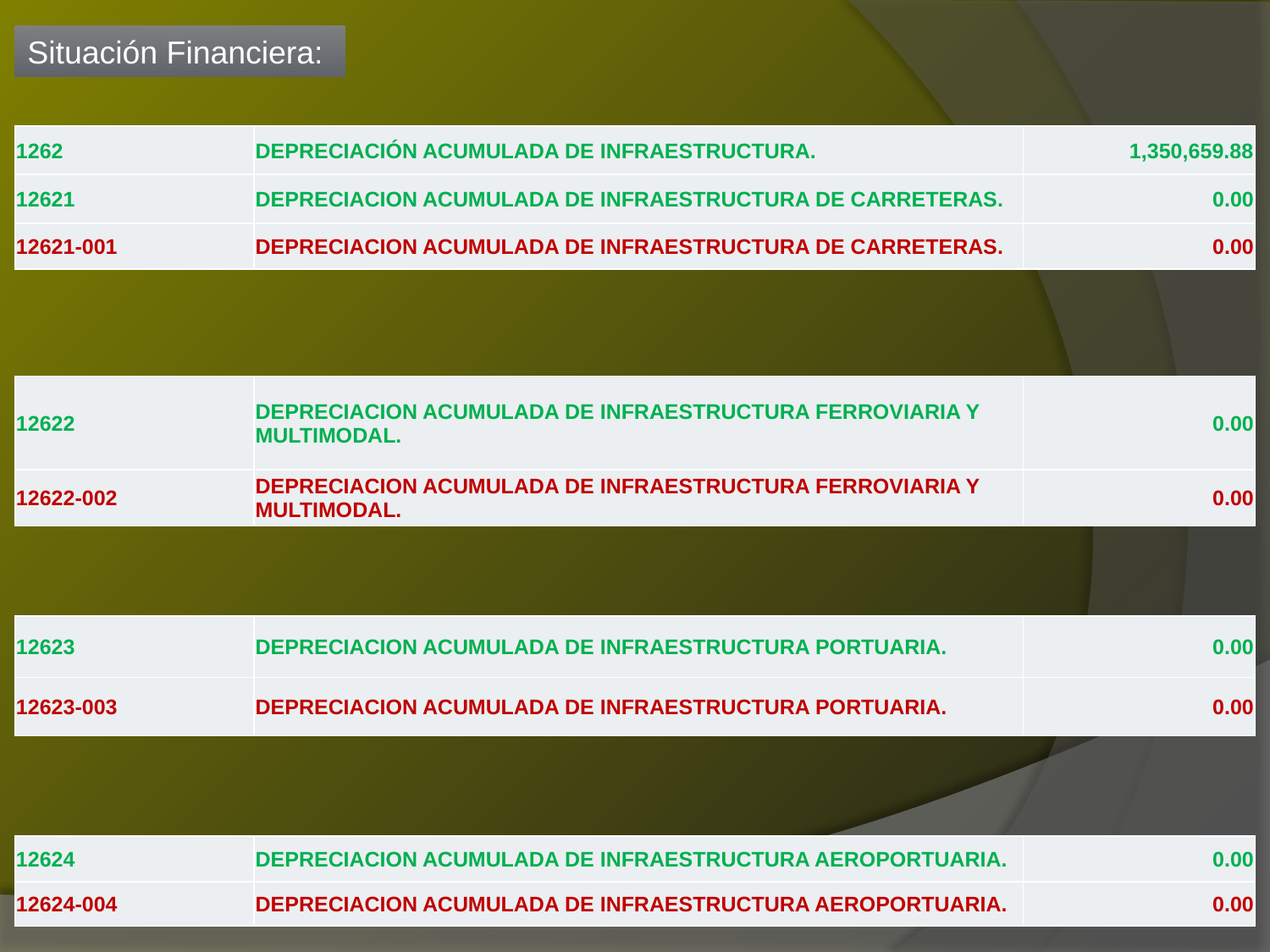

Situación Financiera:
| 1262 | DEPRECIACIÓN ACUMULADA DE INFRAESTRUCTURA. | 1,350,659.88 |
| --- | --- | --- |
| 12621 | DEPRECIACION ACUMULADA DE INFRAESTRUCTURA DE CARRETERAS. | 0.00 |
| 12621-001 | DEPRECIACION ACUMULADA DE INFRAESTRUCTURA DE CARRETERAS. | 0.00 |
| 12622 | DEPRECIACION ACUMULADA DE INFRAESTRUCTURA FERROVIARIA Y MULTIMODAL. | 0.00 |
| --- | --- | --- |
| 12622-002 | DEPRECIACION ACUMULADA DE INFRAESTRUCTURA FERROVIARIA Y MULTIMODAL. | 0.00 |
| 12623 | DEPRECIACION ACUMULADA DE INFRAESTRUCTURA PORTUARIA. | 0.00 |
| --- | --- | --- |
| 12623-003 | DEPRECIACION ACUMULADA DE INFRAESTRUCTURA PORTUARIA. | 0.00 |
| 12624 | DEPRECIACION ACUMULADA DE INFRAESTRUCTURA AEROPORTUARIA. | 0.00 |
| --- | --- | --- |
| 12624-004 | DEPRECIACION ACUMULADA DE INFRAESTRUCTURA AEROPORTUARIA. | 0.00 |